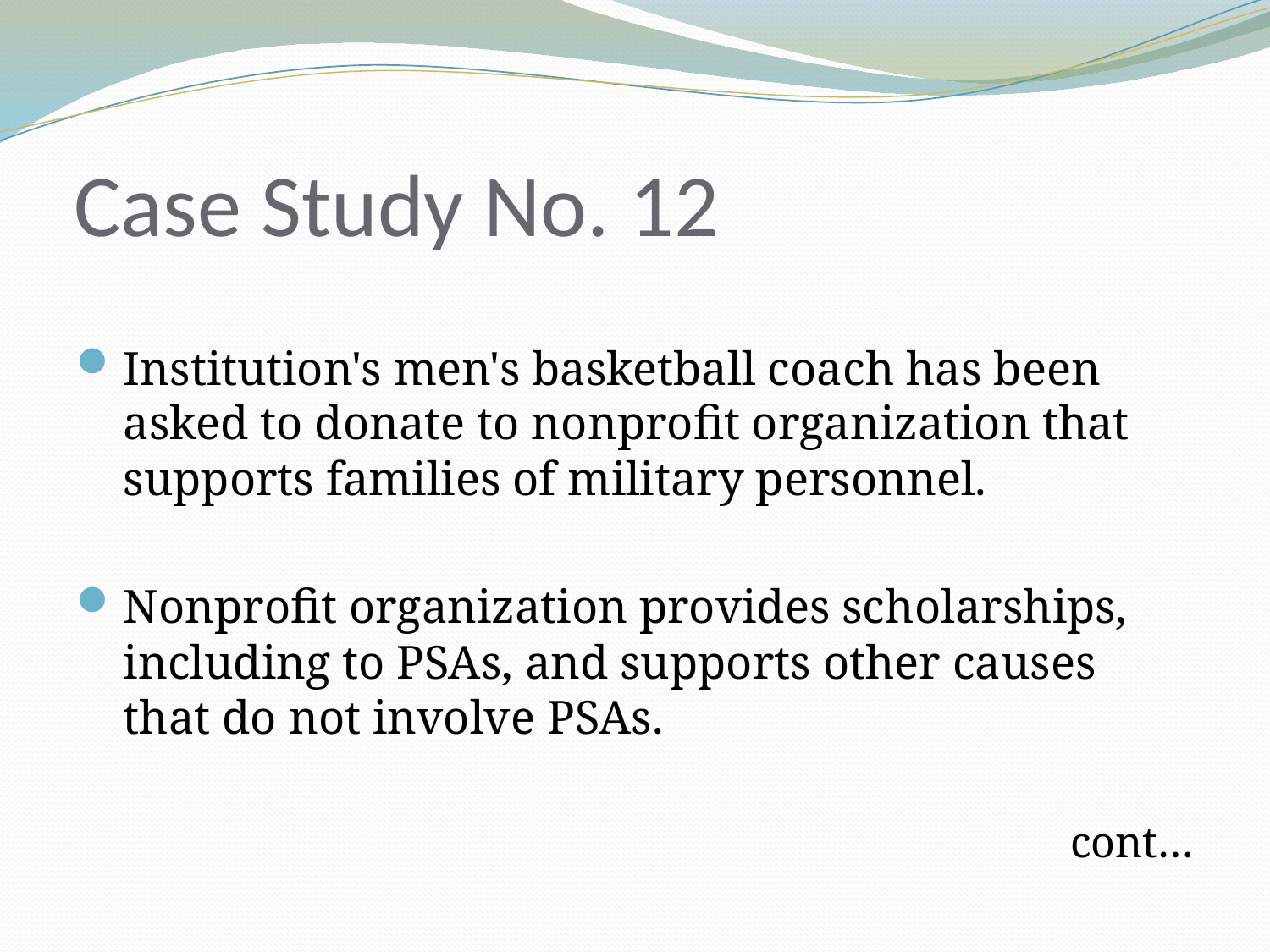

# Case Study No. 12

Institution's men's basketball coach has been asked to donate to nonprofit organization that supports families of military personnel.

Nonprofit organization provides scholarships, including to PSAs, and supports other causes that do not involve PSAs.

cont…